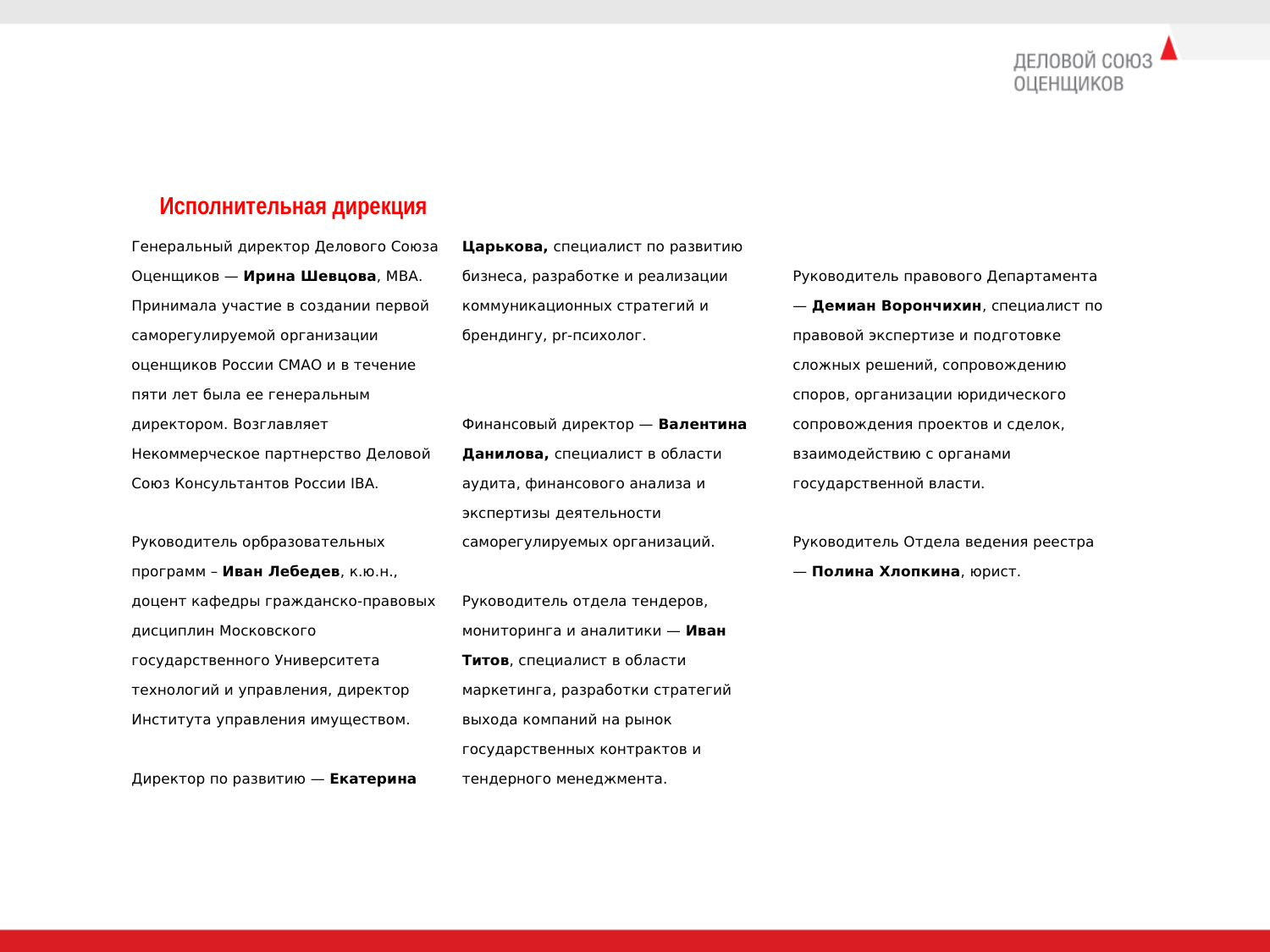

Исполнительная дирекция
Генеральный директор Делового Союза Оценщиков — Ирина Шевцова, МВА. Принимала участие в создании первой саморегулируемой организации оценщиков России СМАО и в течение пяти лет была ее генеральным директором. Возглавляет Некоммерческое партнерство Деловой Союз Консультантов России IBA.

Руководитель орбразовательных
программ – Иван Лебедев, к.ю.н., доцент кафедры гражданско-правовых дисциплин Московского государственного Университета технологий и управления, директор Института управления имуществом.

Директор по развитию — Екатерина Царькова, специалист по развитию бизнеса, разработке и реализации коммуникационных стратегий и брендингу, pr-психолог.

Финансовый директор — Валентина Данилова, специалист в области аудита, финансового анализа и экспертизы деятельности саморегулируемых организаций.

Руководитель отдела тендеров, мониторинга и аналитики — Иван Титов, специалист в области маркетинга, разработки стратегий выхода компаний на рынок государственных контрактов и тендерного менеджмента.

Руководитель правового Департамента — Демиан Ворончихин, специалист по правовой экспертизе и подготовке сложных решений, сопровождению споров, организации юридического сопровождения проектов и сделок, взаимодействию с органами государственной власти.

Руководитель Отдела ведения реестра — Полина Хлопкина, юрист.